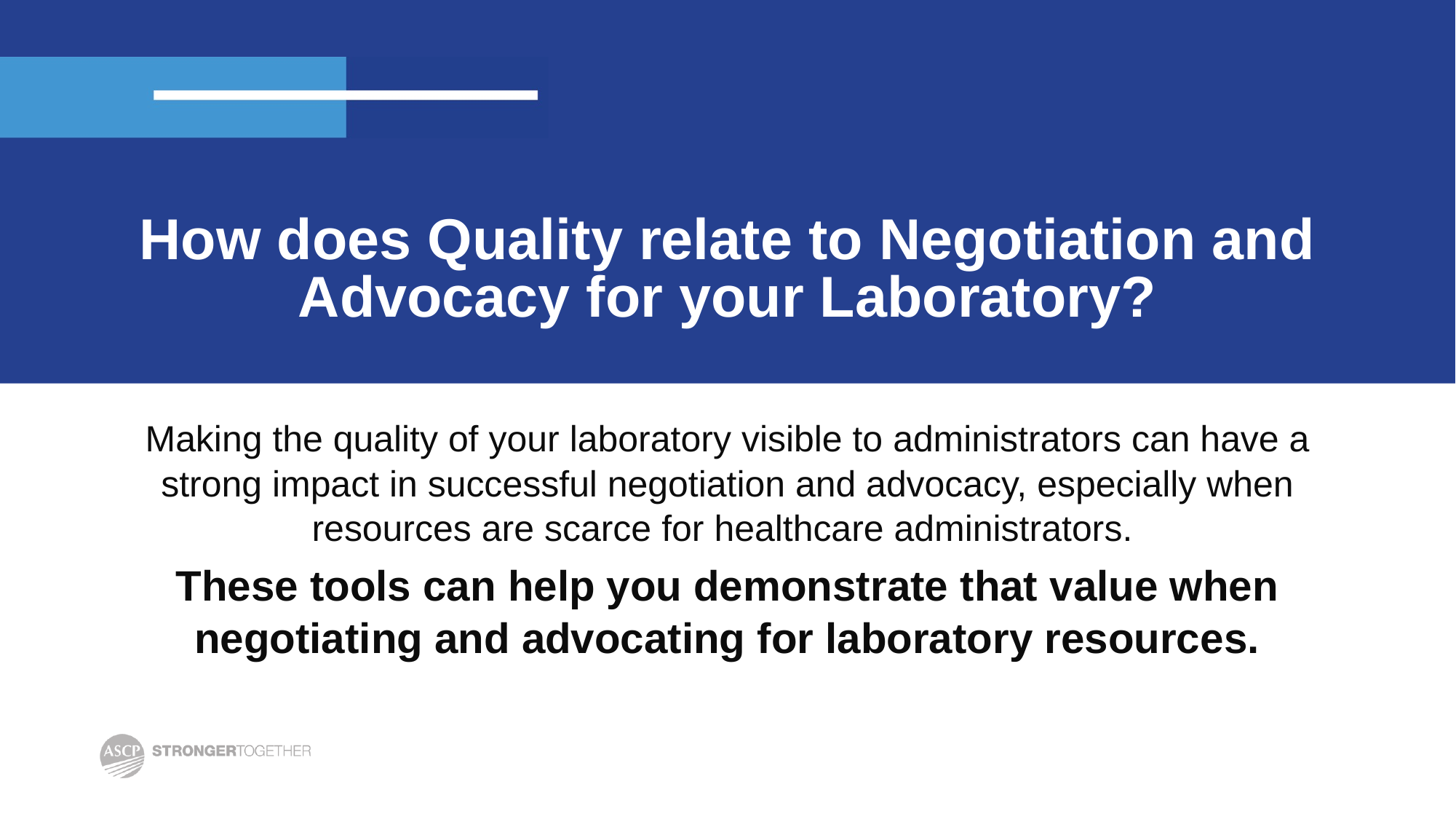

# How does Quality relate to Negotiation and Advocacy for your Laboratory?
Making the quality of your laboratory visible to administrators can have a strong impact in successful negotiation and advocacy, especially when resources are scarce for healthcare administrators.
These tools can help you demonstrate that value when negotiating and advocating for laboratory resources.